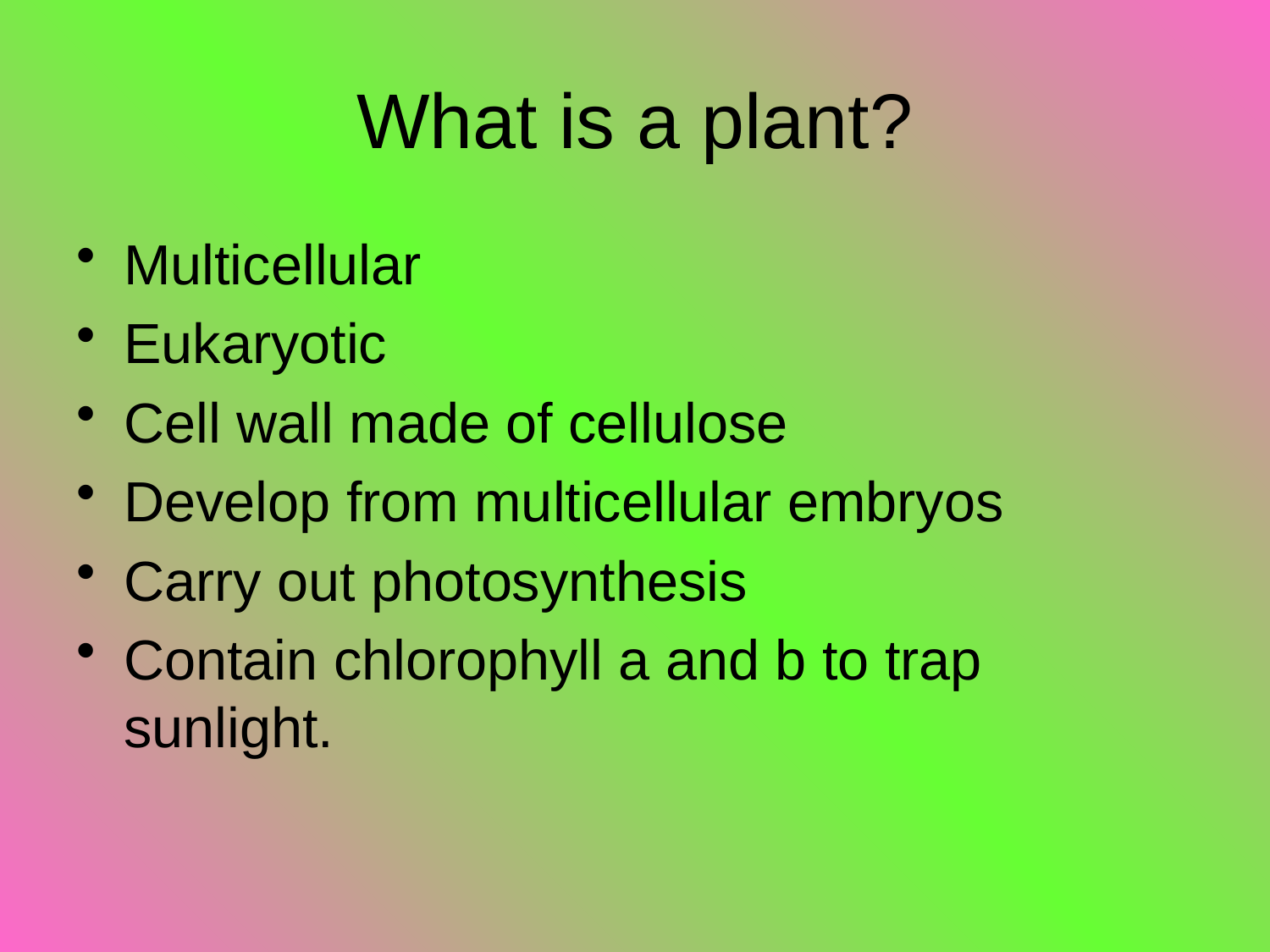

# What is a plant?
Multicellular
Eukaryotic
Cell wall made of cellulose
Develop from multicellular embryos
Carry out photosynthesis
Contain chlorophyll a and b to trap sunlight.